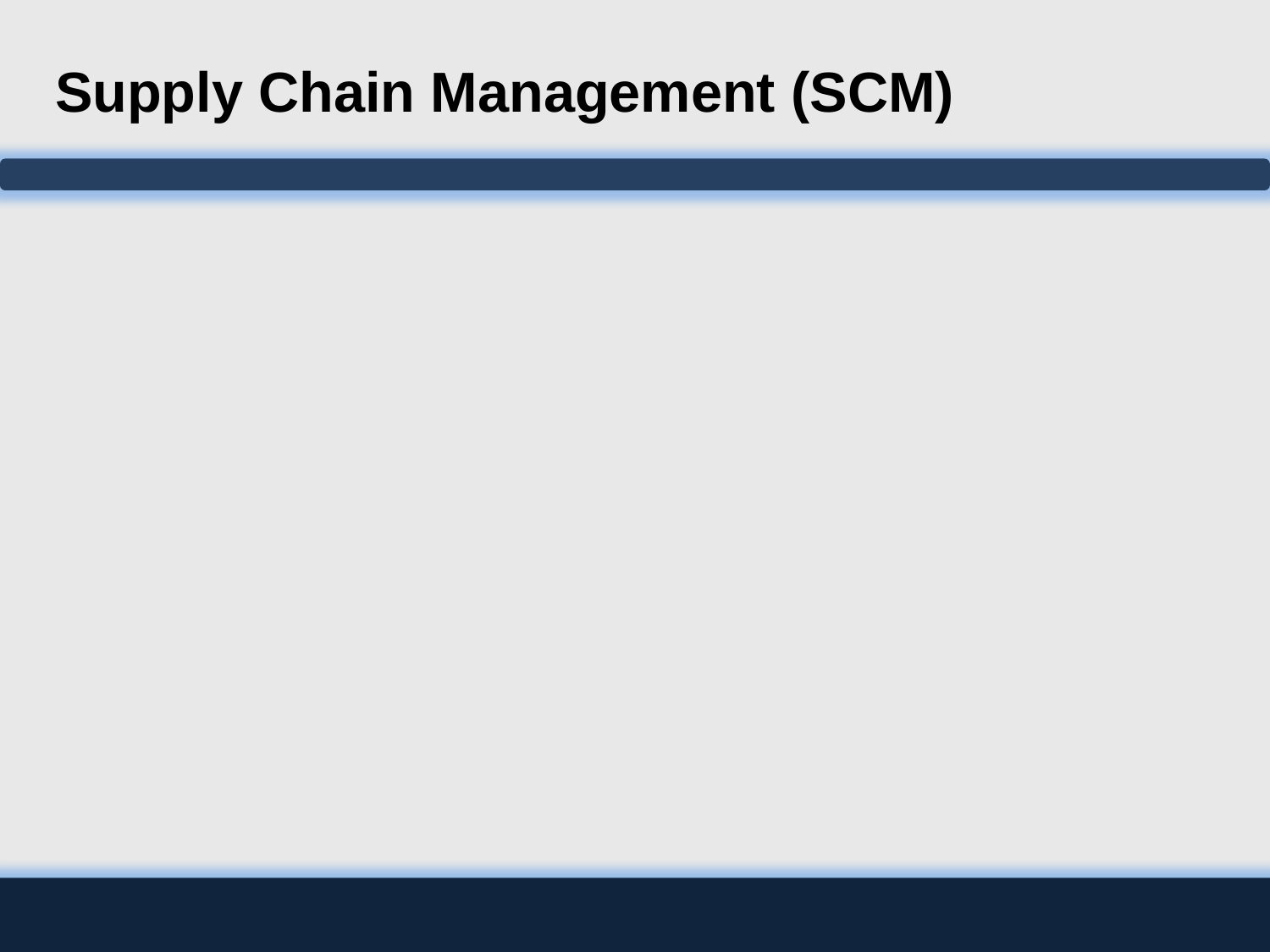

# Supply Chain Management (SCM)
Manage firm’s relationships with suppliers
Share information about
Orders, production, inventory levels, delivery of products and services
The close linkage and coordination of activities involved in buying, making, and moving a product
SCM integrates business processes to speed information, product, and fund flows up and down a supply chain
Goal:
Reduces time, redundant effort, and inventory costs
One type of interorganizational system
Automate the flow of information across organizational boundaries